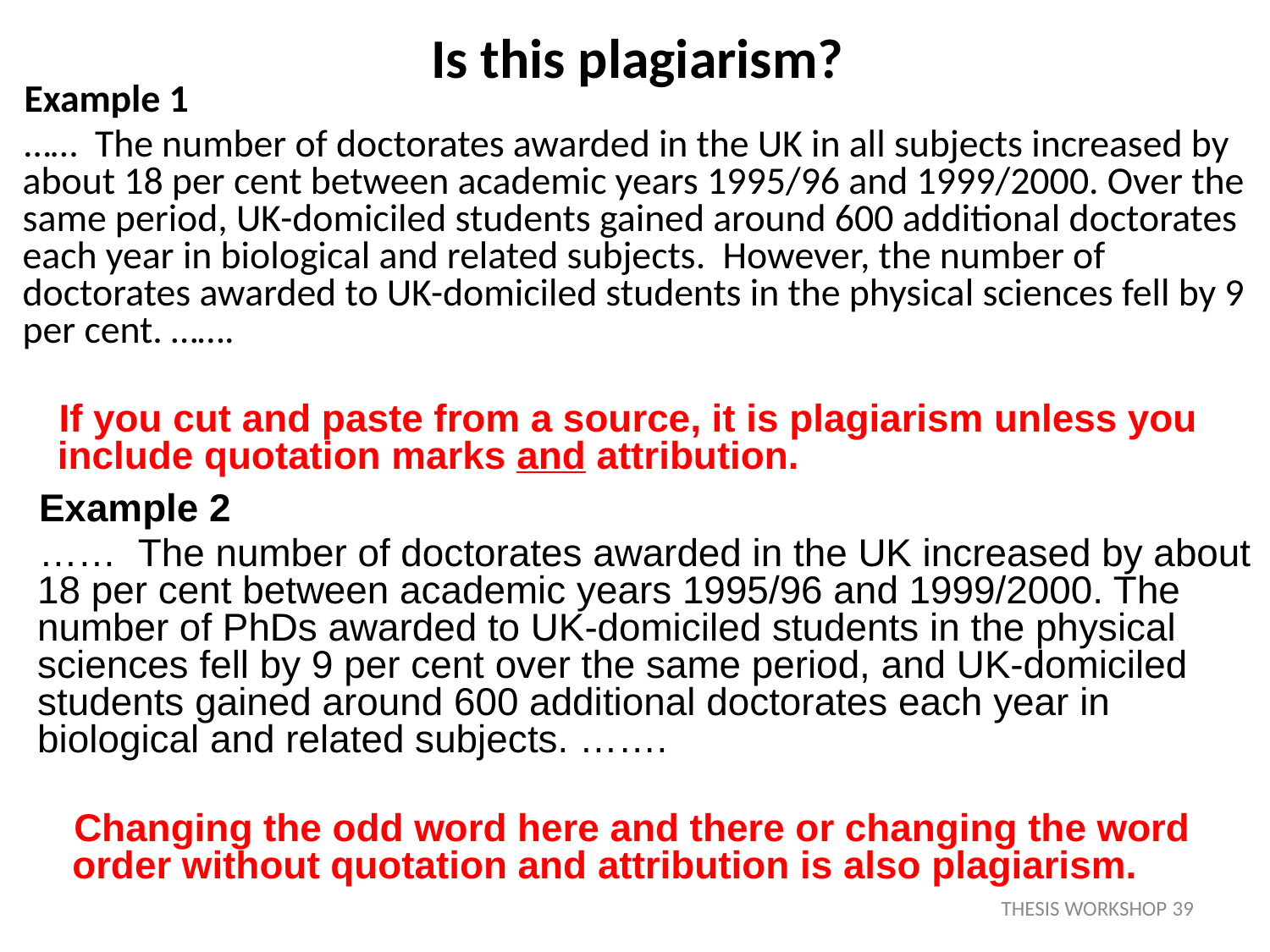

# Is this plagiarism?
Example 1
……  The number of doctorates awarded in the UK in all subjects increased by about 18 per cent between academic years 1995/96 and 1999/2000. Over the same period, UK-domiciled students gained around 600 additional doctorates each year in biological and related subjects.  However, the number of doctorates awarded to UK-domiciled students in the physical sciences fell by 9 per cent. …….

If you cut and paste from a source, it is plagiarism unless you include quotation marks and attribution.
Example 2
……  The number of doctorates awarded in the UK increased by about 18 per cent between academic years 1995/96 and 1999/2000. The number of PhDs awarded to UK-domiciled students in the physical sciences fell by 9 per cent over the same period, and UK-domiciled students gained around 600 additional doctorates each year in biological and related subjects. …….

Changing the odd word here and there or changing the word order without quotation and attribution is also plagiarism.
THESIS WORKSHOP 39